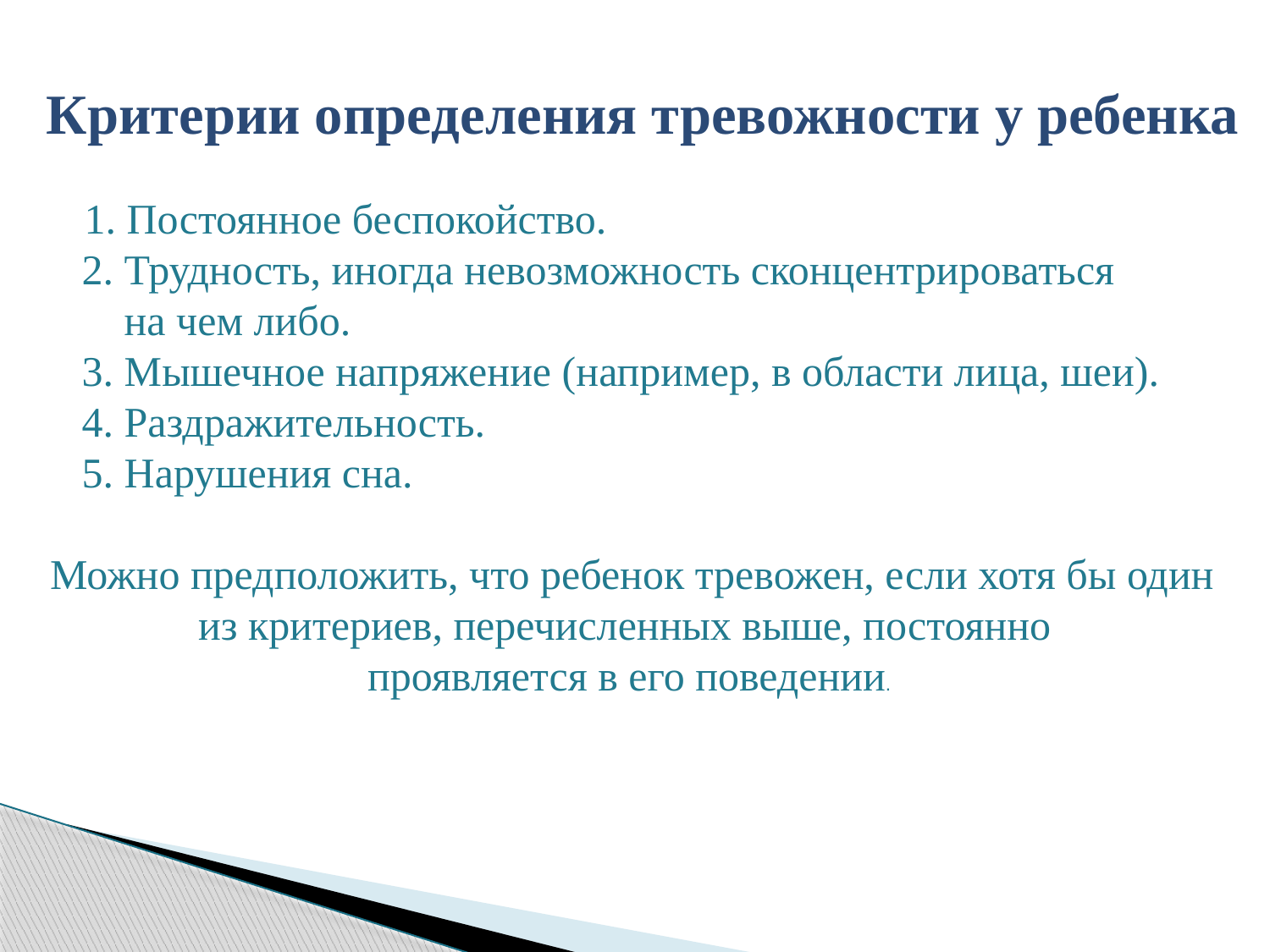

Критерии определения тревожности у ребенка

            1. Постоянное беспокойство.
      2. Трудность, иногда невозможность сконцентрироваться
          на чем либо.
      3. Мышечное напряжение (например, в области лица, шеи).
      4. Раздражительность.
      5. Нарушения сна.

   Можно предположить, что ребенок тревожен, если хотя бы один
                 из критериев, перечисленных выше, постоянно
                                 проявляется в его поведении.